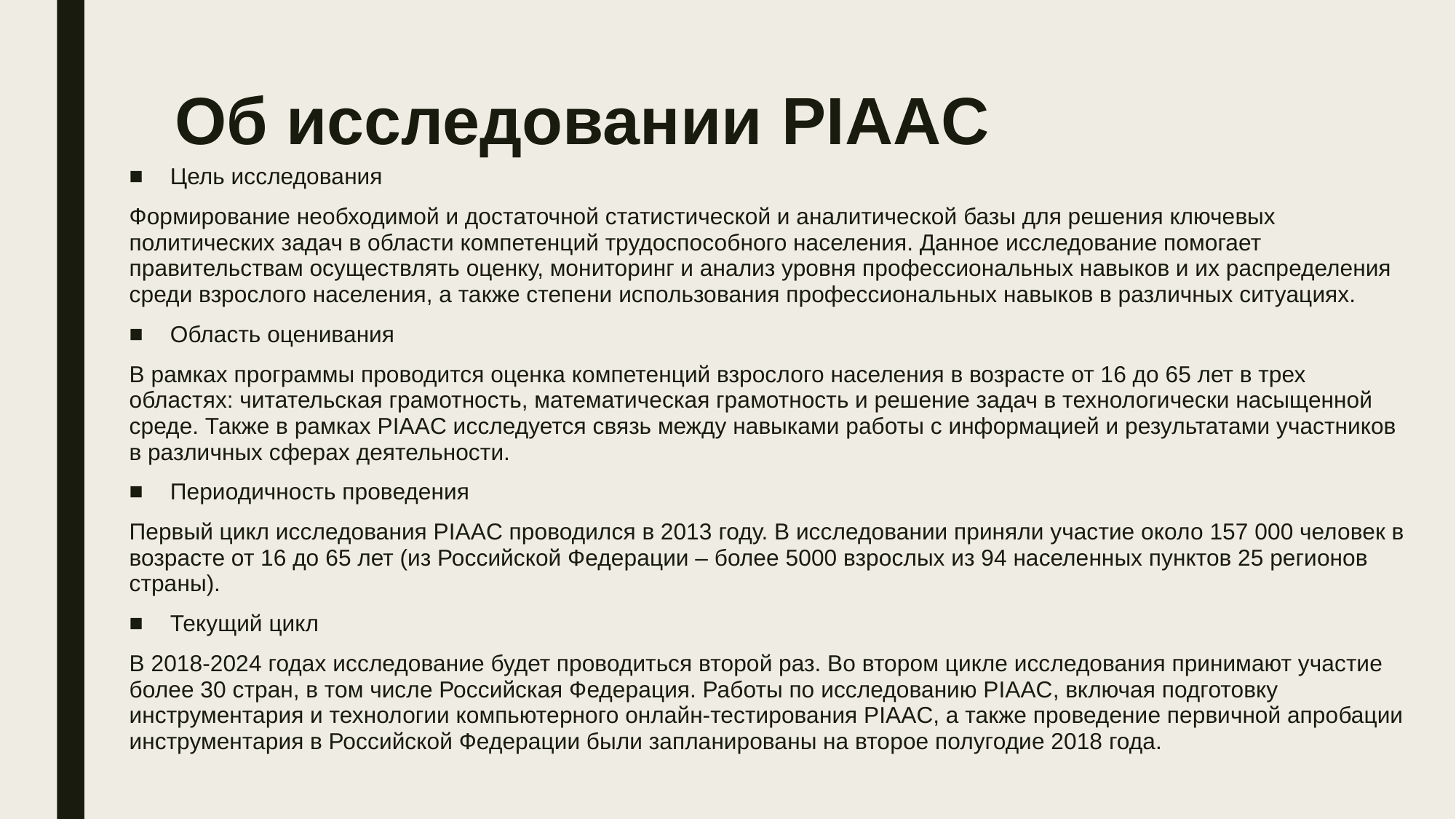

# Об исследовании PIAAC
Цель исследования
Формирование необходимой и достаточной статистической и аналитической базы для решения ключевых политических задач в области компетенций трудоспособного населения. Данное исследование помогает правительствам осуществлять оценку, мониторинг и анализ уровня профессиональных навыков и их распределения среди взрослого населения, а также степени использования профессиональных навыков в различных ситуациях.
Область оценивания
В рамках программы проводится оценка компетенций взрослого населения в возрасте от 16 до 65 лет в трех областях: читательская грамотность, математическая грамотность и решение задач в технологически насыщенной среде. Также в рамках PIAAC исследуется связь между навыками работы с информацией и результатами участников в различных сферах деятельности.
Периодичность проведения
Первый цикл исследования PIAAC проводился в 2013 году. В исследовании приняли участие около 157 000 человек в возрасте от 16 до 65 лет (из Российской Федерации – более 5000 взрослых из 94 населенных пунктов 25 регионов страны).
Текущий цикл
В 2018-2024 годах исследование будет проводиться второй раз. Во втором цикле исследования принимают участие более 30 стран, в том числе Российская Федерация. Работы по исследованию PIAAC, включая подготовку инструментария и технологии компьютерного онлайн-тестирования PIAAC, а также проведение первичной апробации инструментария в Российской Федерации были запланированы на второе полугодие 2018 года.